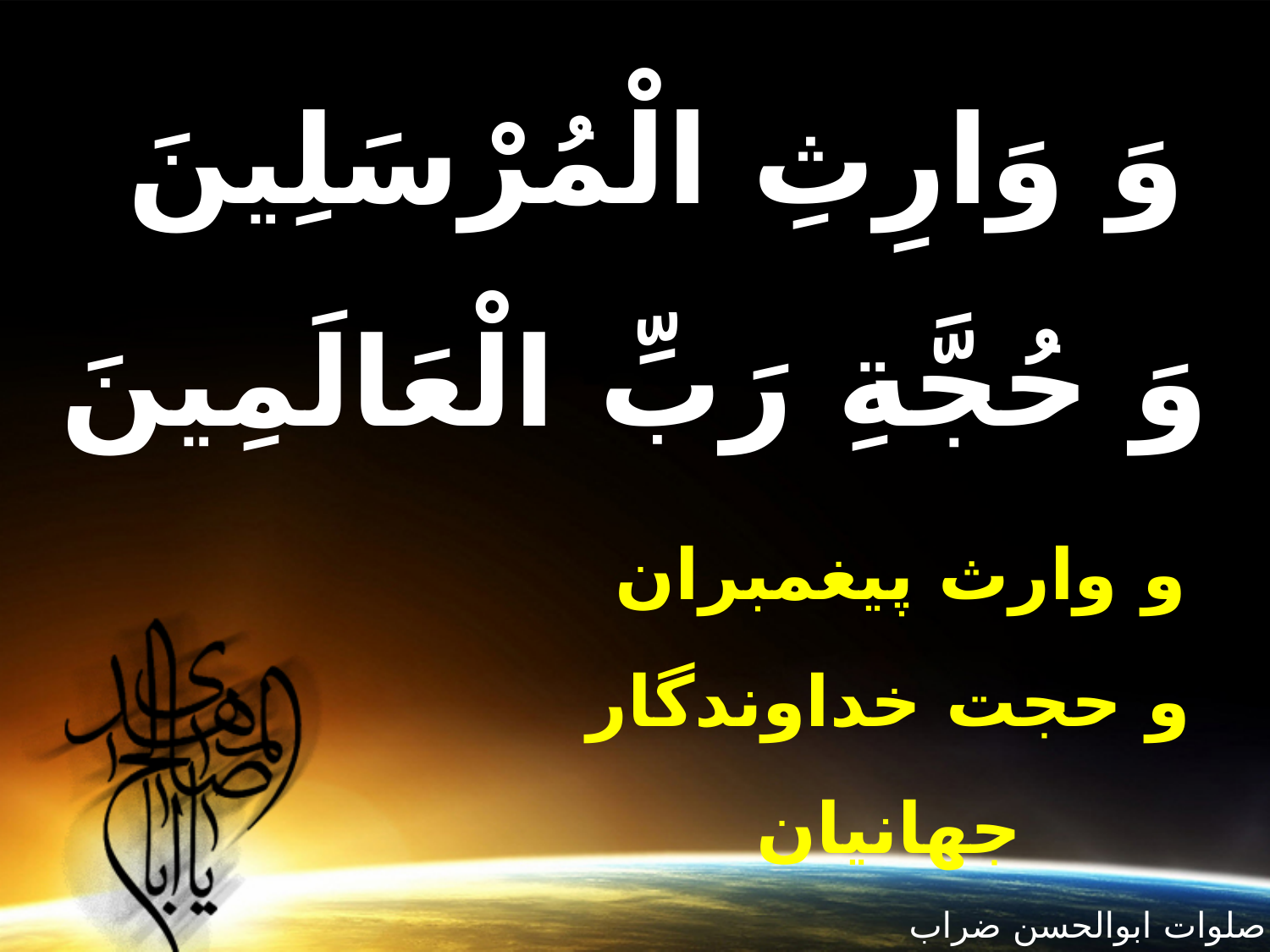

وَ وَارِثِ الْمُرْسَلِينَ
وَ حُجَّةِ رَبِّ الْعَالَمِينَ‏
و وارث پيغمبران
و حجت خداوندگار جهانيان